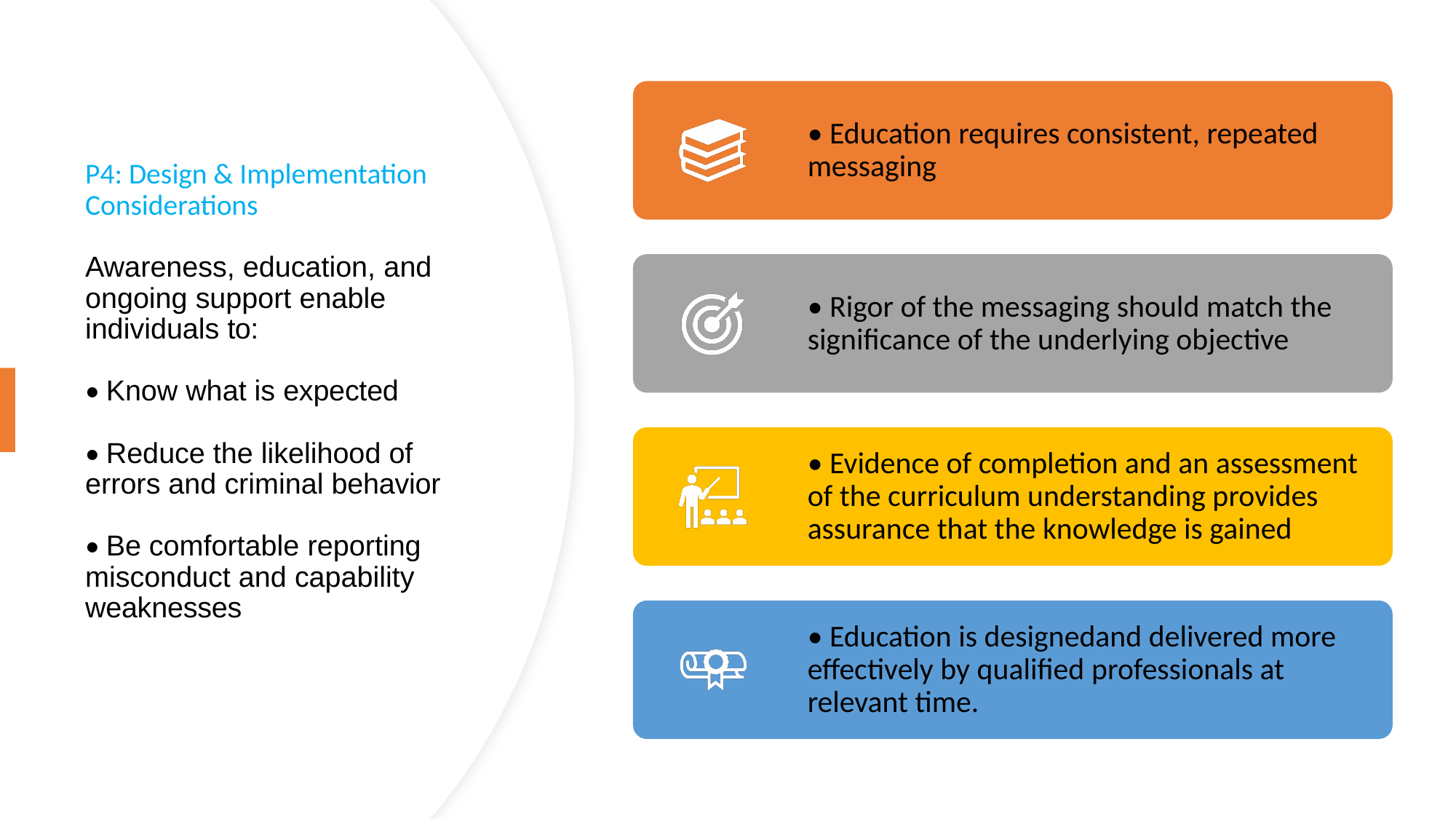

• Education requires consistent, repeated messaging
• Rigor of the messaging should match the significance of the underlying objective
• Evidence of completion and an assessment of the curriculum understanding provides assurance that the knowledge is gained
• Education is designedand delivered more effectively by qualified professionals at relevant time.
# P4: Design & Implementation Considerations Awareness, education, and ongoing support enable individuals to:   • Know what is expected   • Reduce the likelihood of errors and criminal behavior   • Be comfortable reporting misconduct and capability weaknesses